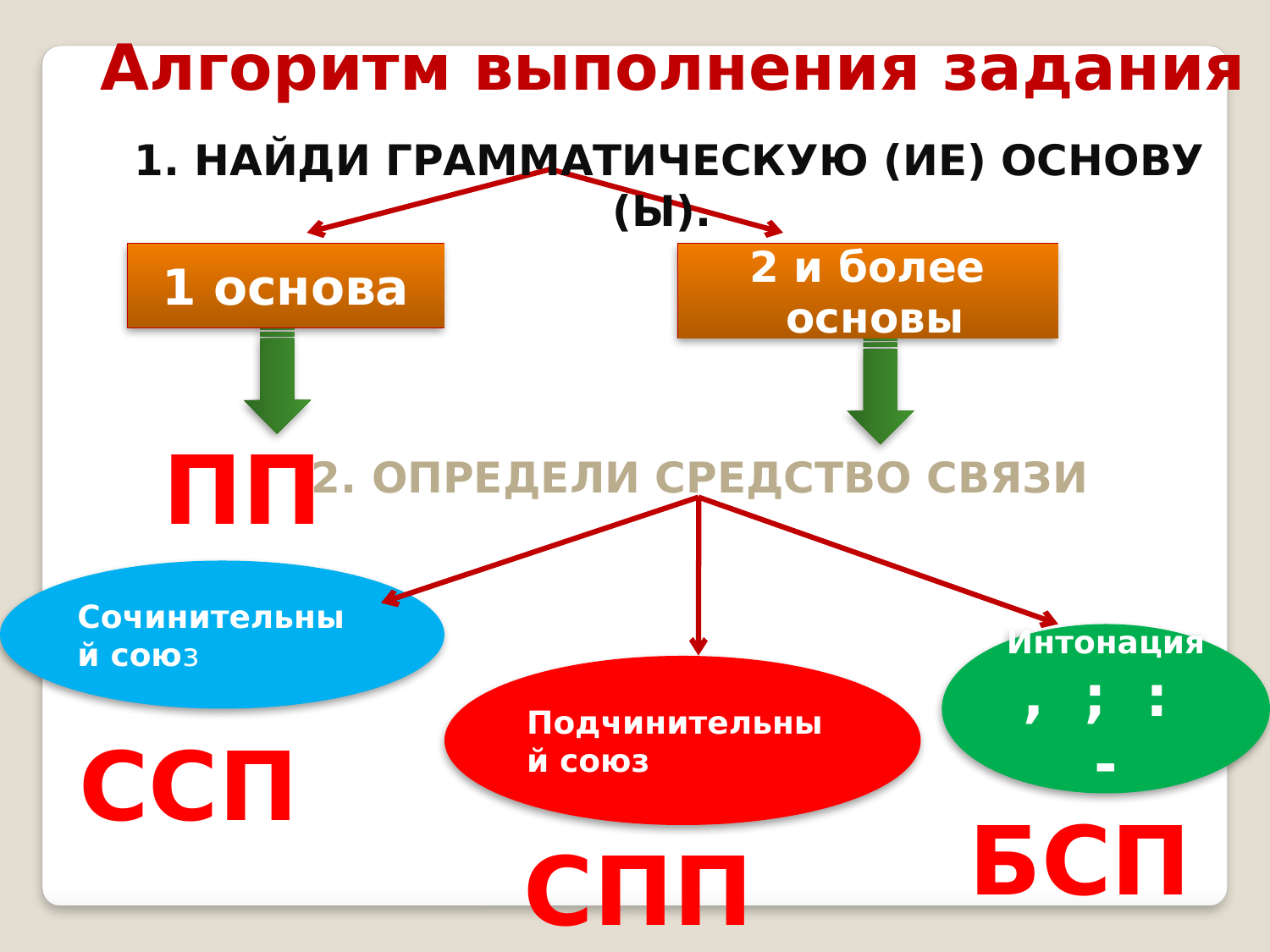

Алгоритм выполнения задания
 1. Найди грамматическую (ие) основу (ы).
1 основа
2 и более
 основы

ПП
2. Определи средство связи
Сочинительный союз
Интонация
,  ;  :  -
Подчинительный союз
сСп
бСп
спп